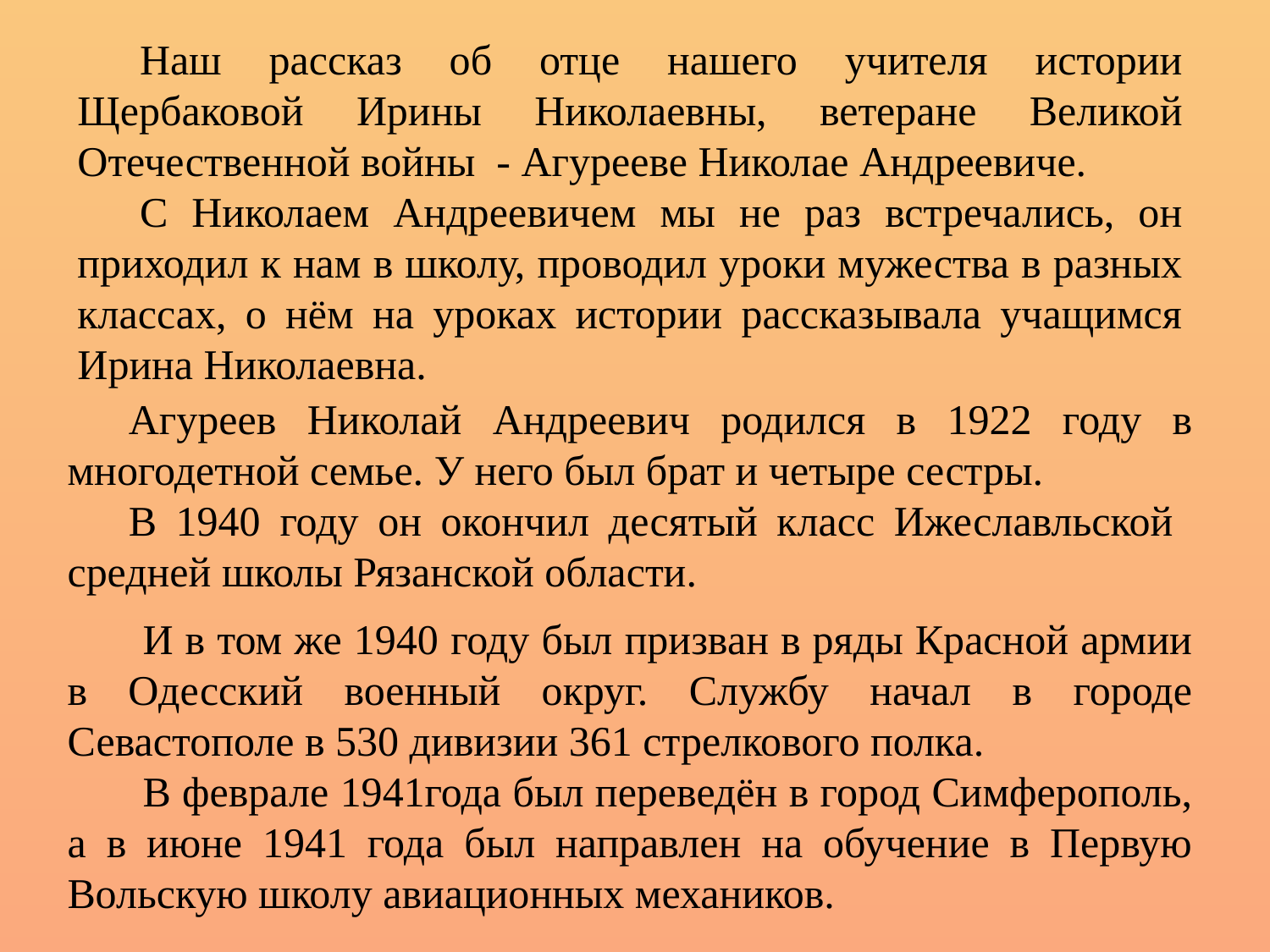

Наш рассказ об отце нашего учителя истории Щербаковой Ирины Николаевны, ветеране Великой Отечественной войны  - Агурееве Николае Андреевиче.
С Николаем Андреевичем мы не раз встречались, он приходил к нам в школу, проводил уроки мужества в разных классах, о нём на уроках истории рассказывала учащимся Ирина Николаевна.

Агуреев Николай Андреевич родился в 1922 году в многодетной семье. У него был брат и четыре сестры.
В 1940 году он окончил десятый класс Ижеславльской  средней школы Рязанской области.

И в том же 1940 году был призван в ряды Красной армии в Одесский военный округ. Службу начал в городе Севастополе в 530 дивизии 361 стрелкового полка.
В феврале 1941года был переведён в город Симферополь, а в июне 1941 года был направлен на обучение в Первую Вольскую школу авиационных механиков.